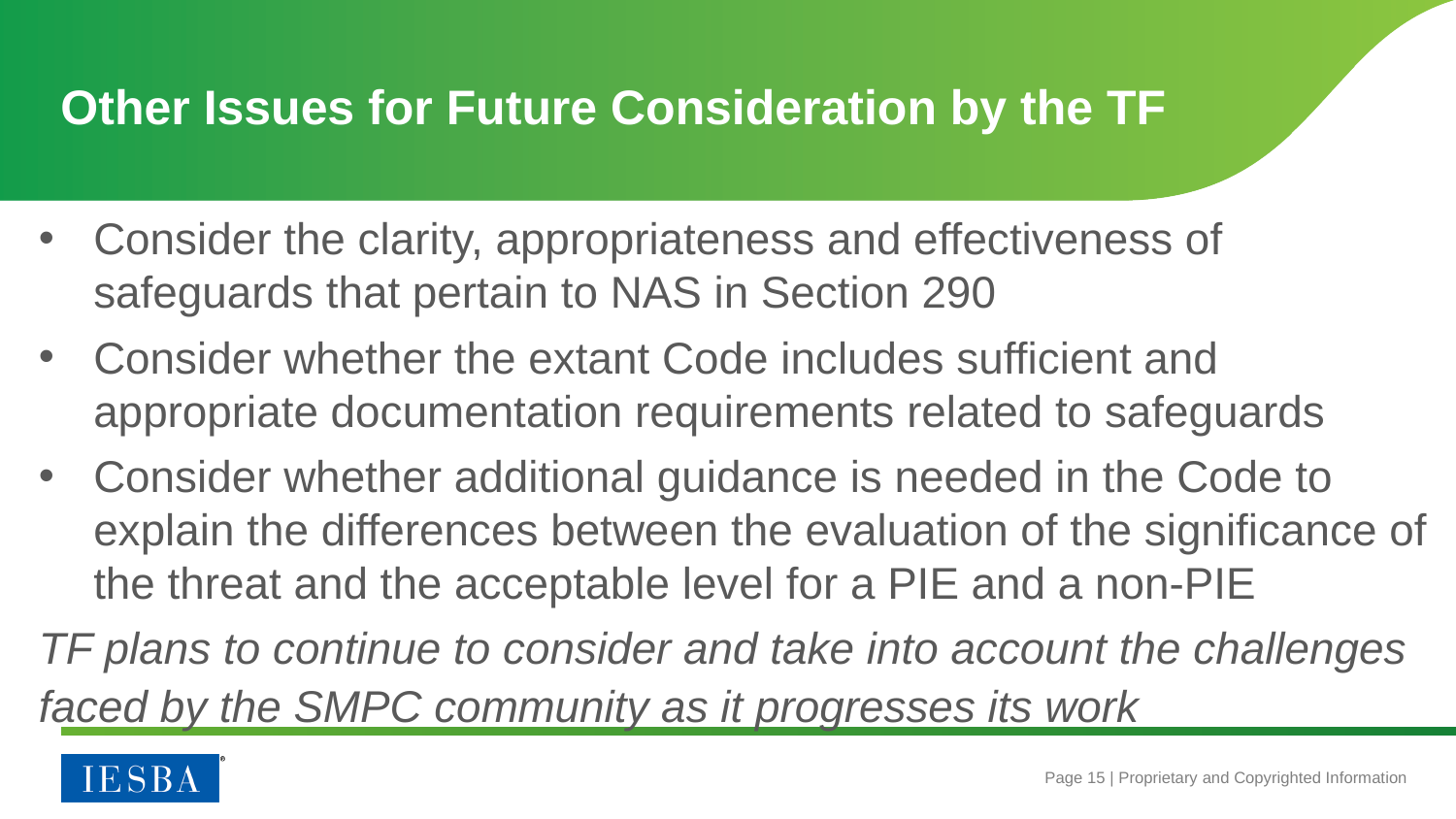

# Other Issues for Future Consideration by the TF
Consider the clarity, appropriateness and effectiveness of safeguards that pertain to NAS in Section 290
Consider whether the extant Code includes sufficient and appropriate documentation requirements related to safeguards
Consider whether additional guidance is needed in the Code to explain the differences between the evaluation of the significance of the threat and the acceptable level for a PIE and a non-PIE
TF plans to continue to consider and take into account the challenges faced by the SMPC community as it progresses its work